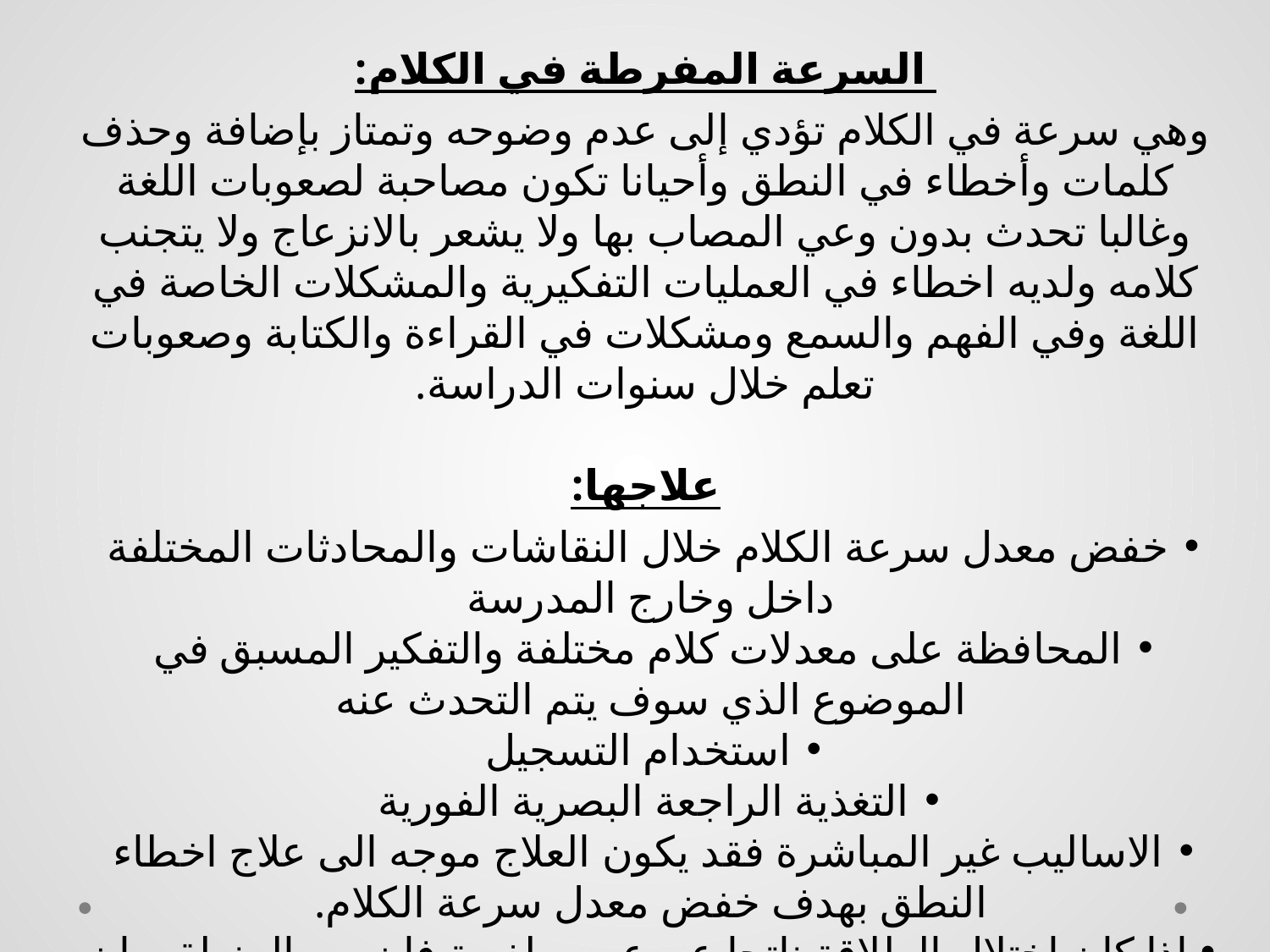

السرعة المفرطة في الكلام:

وهي سرعة في الكلام تؤدي إلى عدم وضوحه وتمتاز بإضافة وحذف كلمات وأخطاء في النطق وأحيانا تكون مصاحبة لصعوبات اللغة وغالبا تحدث بدون وعي المصاب بها ولا يشعر بالانزعاج ولا يتجنب كلامه ولديه اخطاء في العمليات التفكيرية والمشكلات الخاصة في اللغة وفي الفهم والسمع ومشكلات في القراءة والكتابة وصعوبات تعلم خلال سنوات الدراسة.

علاجها:

خفض معدل سرعة الكلام خلال النقاشات والمحادثات المختلفة داخل وخارج المدرسة
المحافظة على معدلات كلام مختلفة والتفكير المسبق في الموضوع الذي سوف يتم التحدث عنه
استخدام التسجيل
التغذية الراجعة البصرية الفورية
الاساليب غير المباشرة فقد يكون العلاج موجه الى علاج اخطاء النطق بهدف خفض معدل سرعة الكلام.
إذا كان اختلال الطلاقة ناتجا عن عيوب لغوية فإن من المنطقي ان تعالج عيوب اللغة.

#